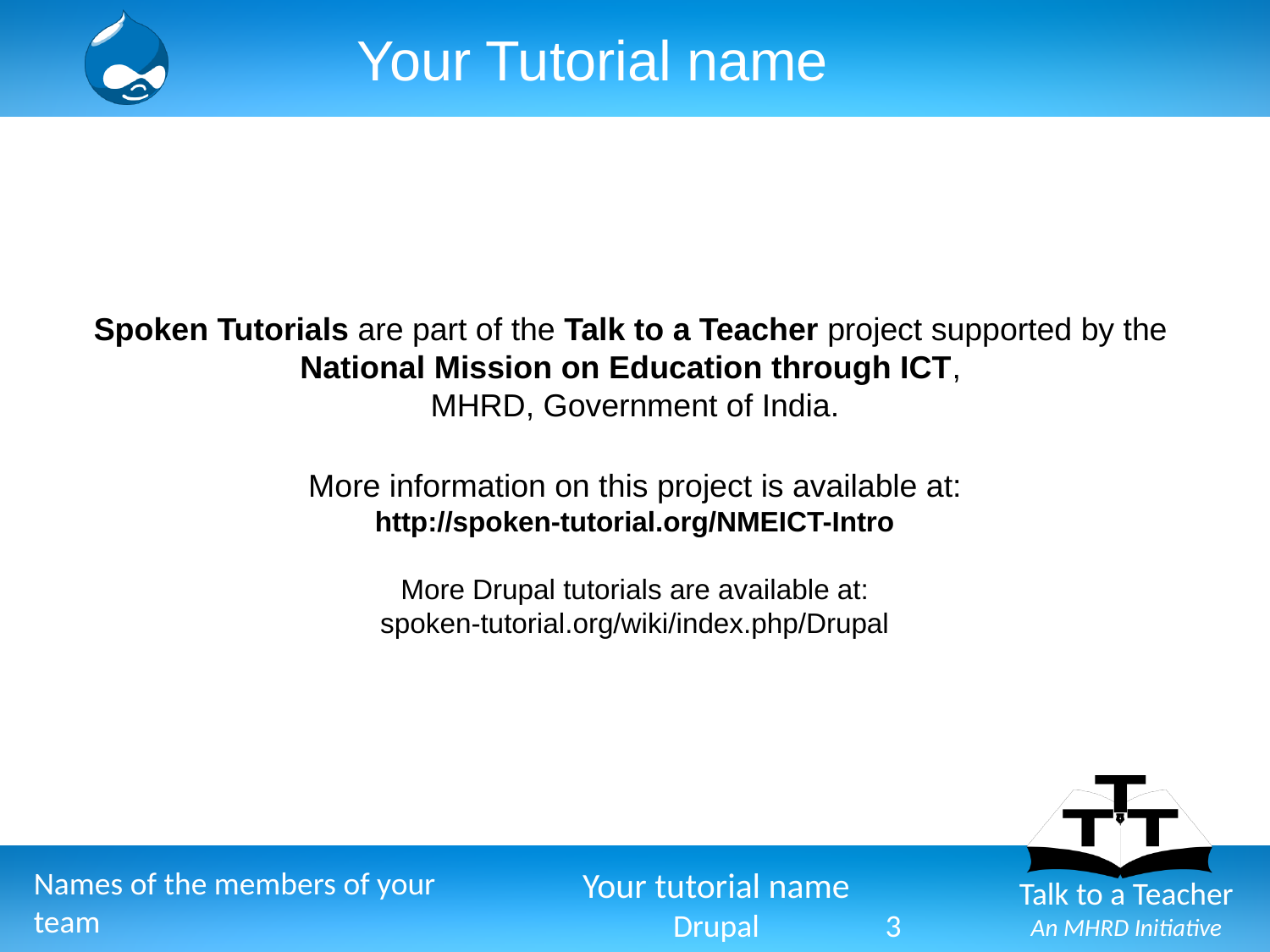

Spoken Tutorials are part of the Talk to a Teacher project supported by the
National Mission on Education through ICT,
MHRD, Government of India.

More information on this project is available at:
http://spoken-tutorial.org/NMEICT-Intro

More Drupal tutorials are available at:
spoken-tutorial.org/wiki/index.php/Drupal